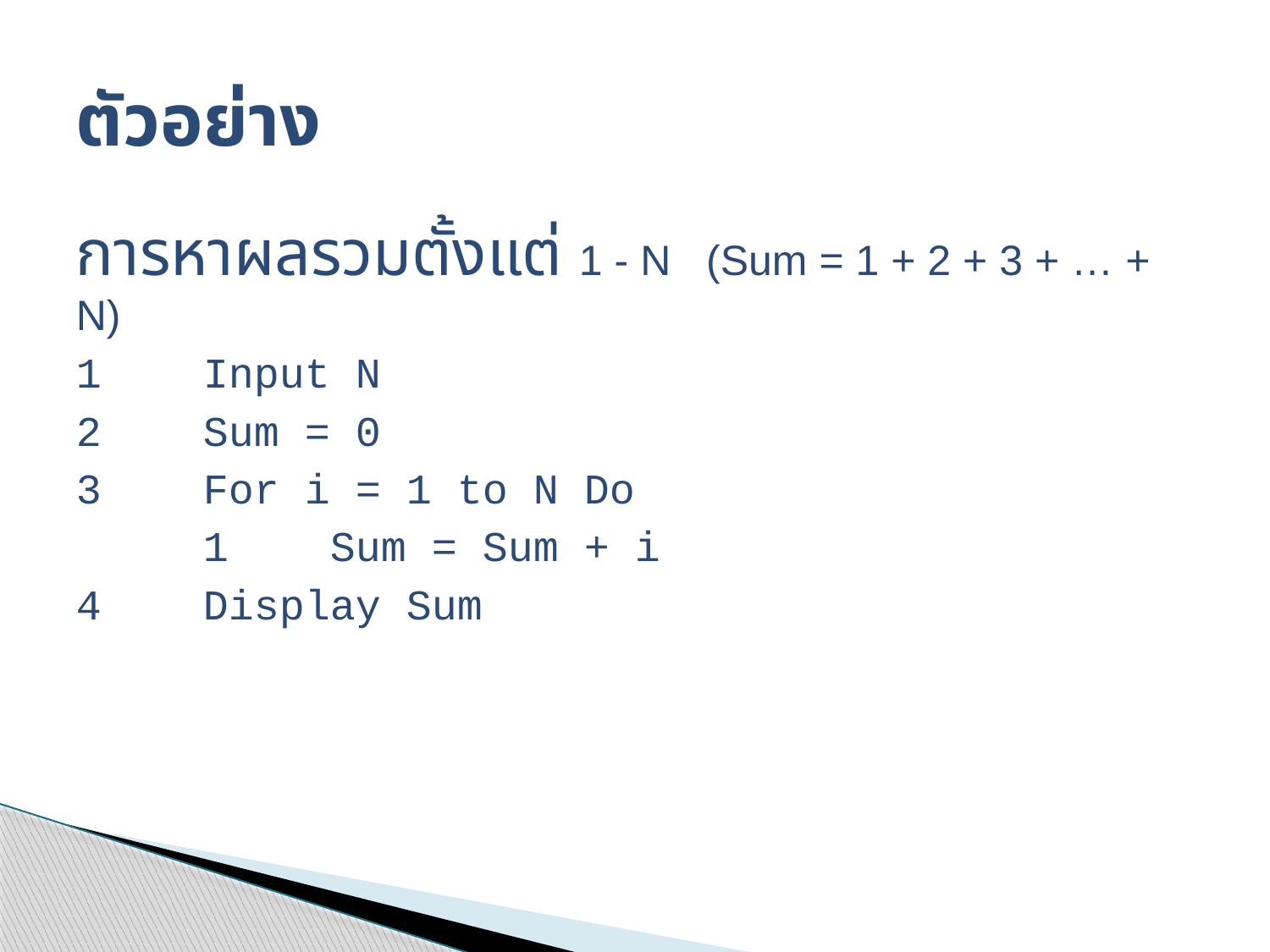

# ตัวอย่าง
การหาผลรวมตั้งแต่ 1 - N   (Sum = 1 + 2 + 3 + … + N)
1	Input N
2	Sum = 0
3	For i = 1 to N Do
	1	Sum = Sum + i
4	Display Sum